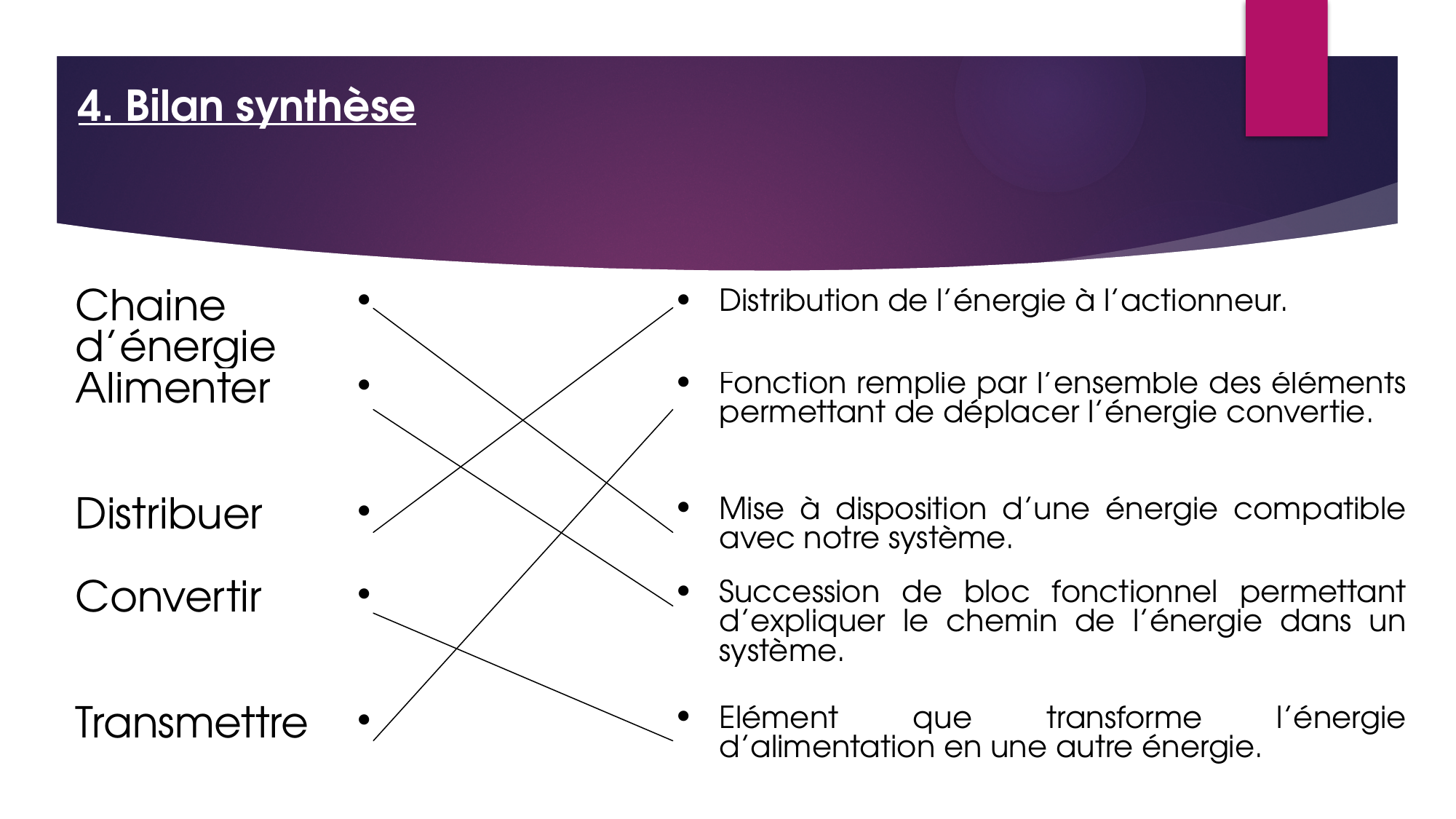

4. Bilan synthèse
| Chaine d’énergie |  | Distribution de l’énergie à l’actionneur. |
| --- | --- | --- |
| Alimenter |  | Fonction remplie par l’ensemble des éléments permettant de déplacer l’énergie convertie. |
| Distribuer |  | Mise à disposition d’une énergie compatible avec notre système. |
| Convertir |  | Succession de bloc fonctionnel permettant d’expliquer le chemin de l’énergie dans un système. |
| Transmettre |  | Elément que transforme l’énergie d’alimentation en une autre énergie. |